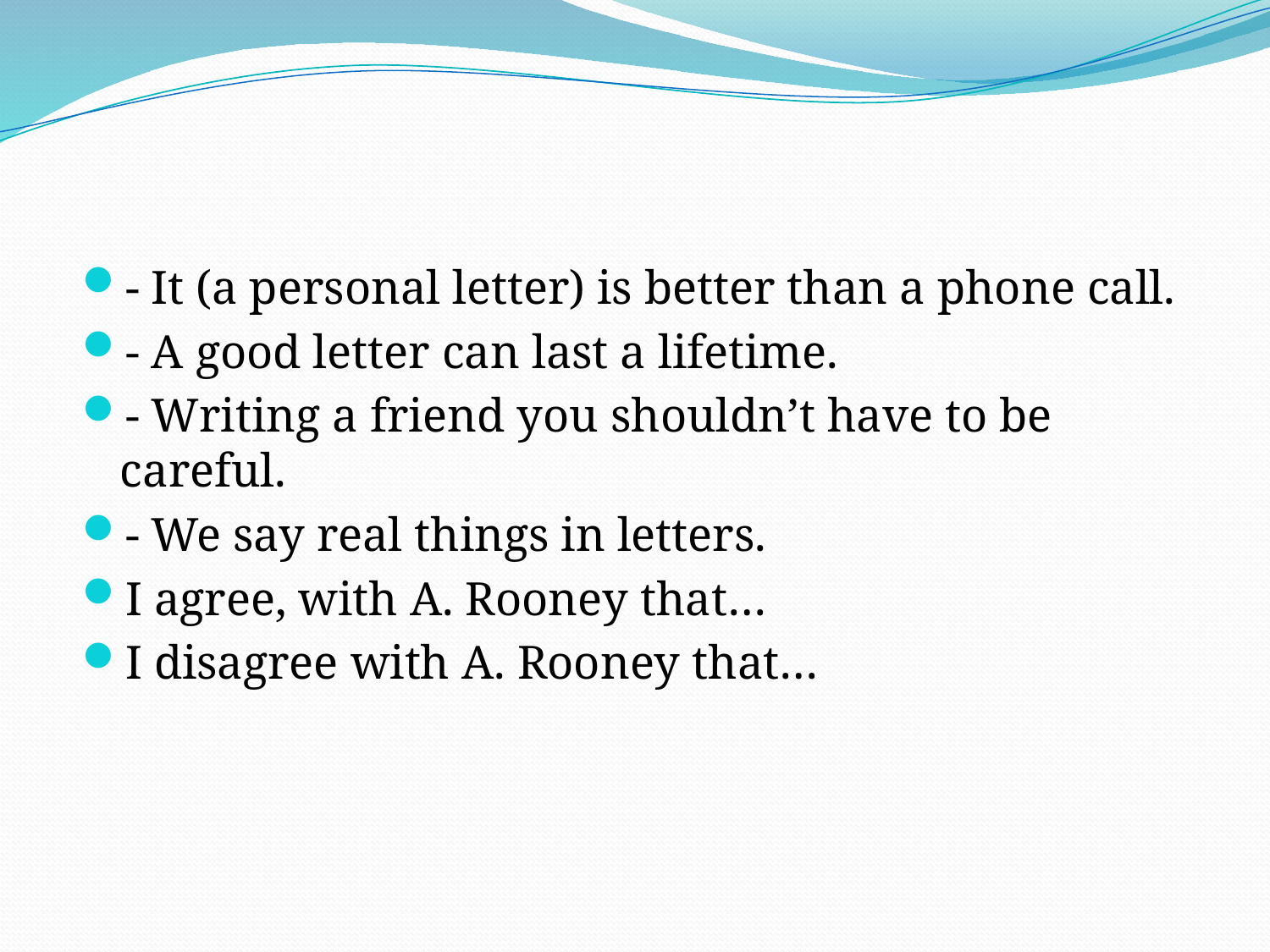

- It (a personal letter) is better than a phone call.
- A good letter can last a lifetime.
- Writing a friend you shouldn’t have to be careful.
- We say real things in letters.
I agree, with A. Rooney that…
I disagree with A. Rooney that…